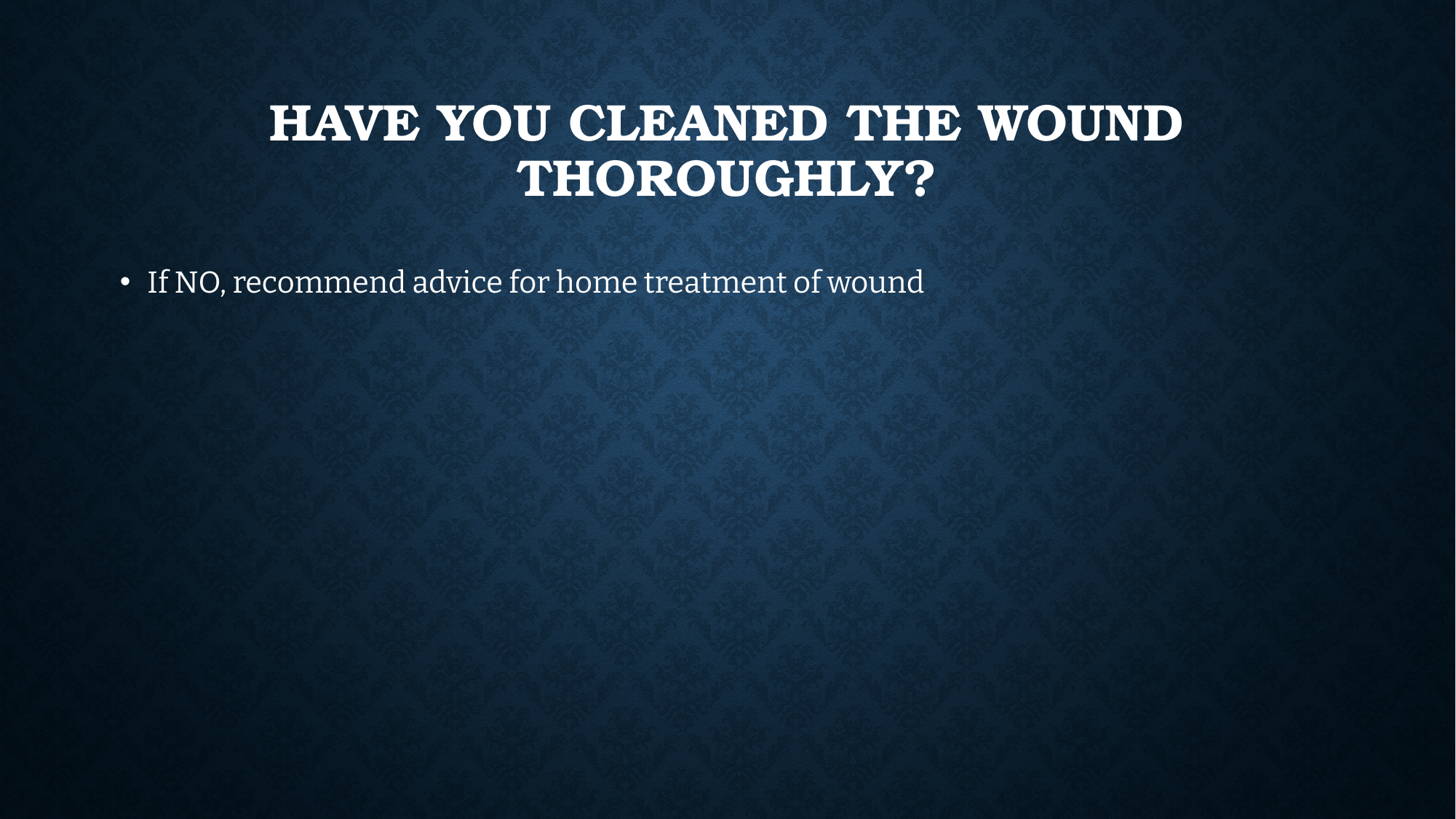

# Have you cleaned the wound thoroughly?
If NO, recommend advice for home treatment of wound